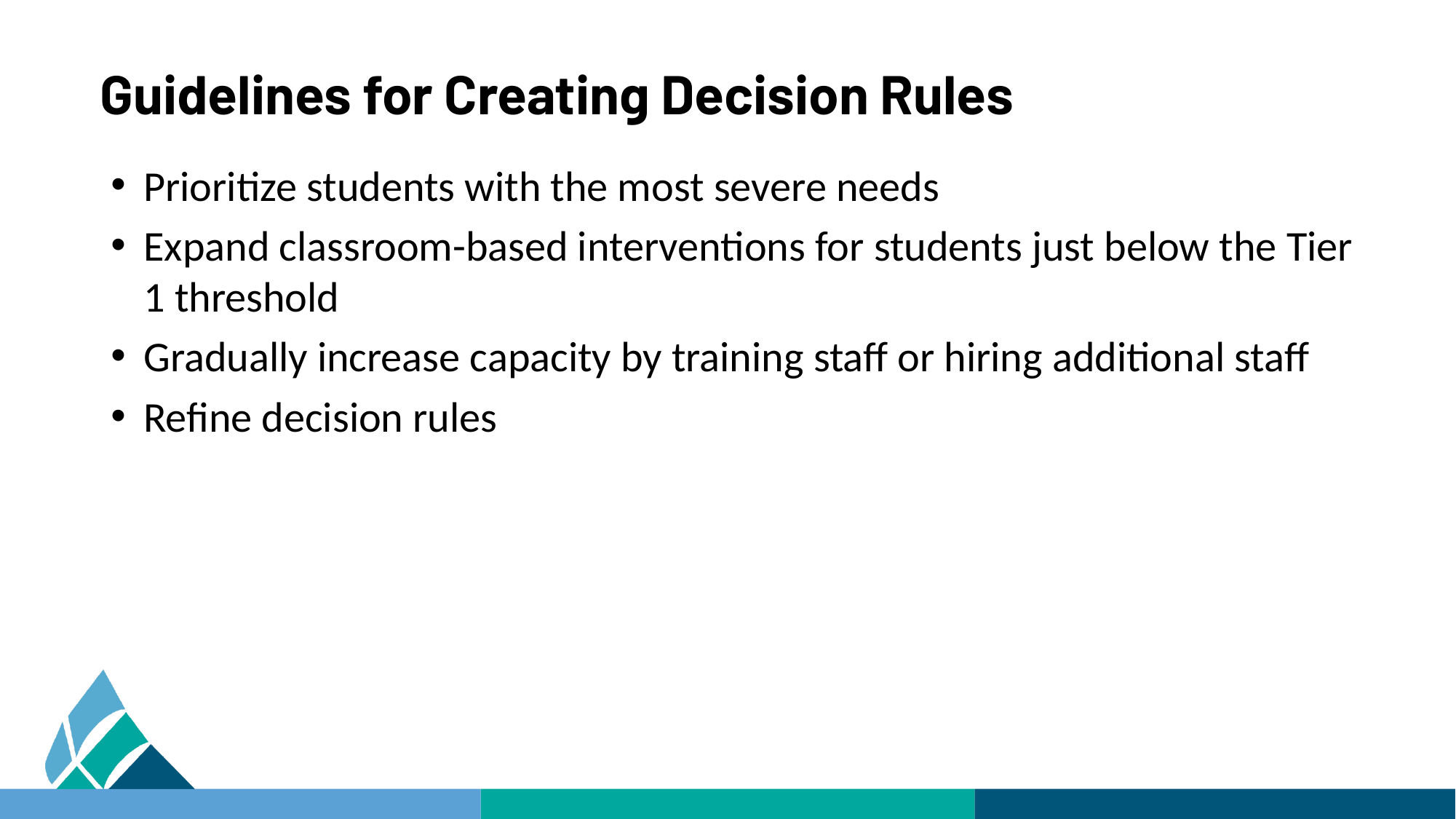

# Guidelines for Creating Decision Rules
Prioritize students with the most severe needs
Expand classroom-based interventions for students just below the Tier 1 threshold
Gradually increase capacity by training staff or hiring additional staff
Refine decision rules